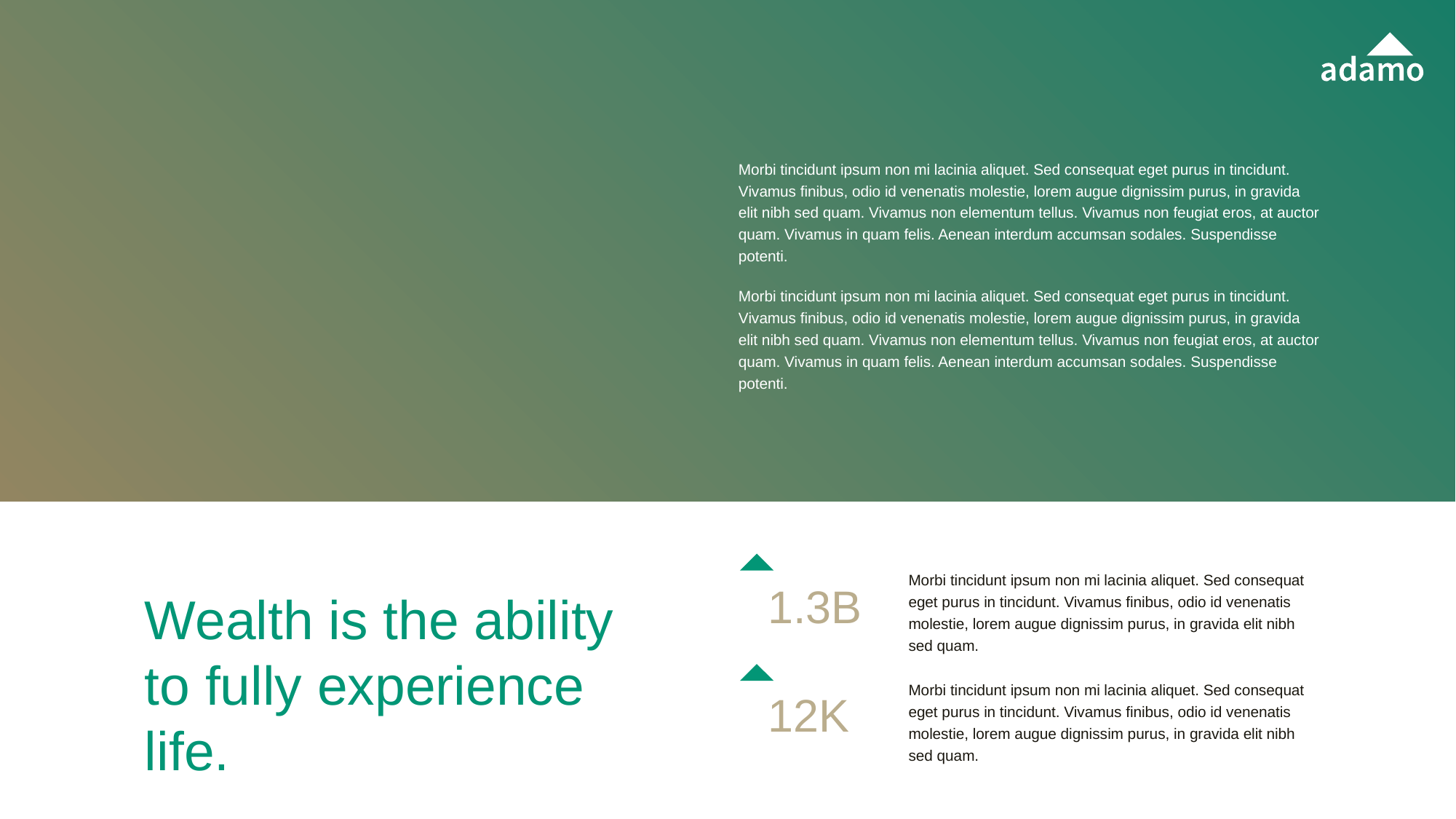

Morbi tincidunt ipsum non mi lacinia aliquet. Sed consequat eget purus in tincidunt. Vivamus finibus, odio id venenatis molestie, lorem augue dignissim purus, in gravida elit nibh sed quam. Vivamus non elementum tellus. Vivamus non feugiat eros, at auctor quam. Vivamus in quam felis. Aenean interdum accumsan sodales. Suspendisse potenti.
Morbi tincidunt ipsum non mi lacinia aliquet. Sed consequat eget purus in tincidunt. Vivamus finibus, odio id venenatis molestie, lorem augue dignissim purus, in gravida elit nibh sed quam. Vivamus non elementum tellus. Vivamus non feugiat eros, at auctor quam. Vivamus in quam felis. Aenean interdum accumsan sodales. Suspendisse potenti.

1.3B
Morbi tincidunt ipsum non mi lacinia aliquet. Sed consequat eget purus in tincidunt. Vivamus finibus, odio id venenatis molestie, lorem augue dignissim purus, in gravida elit nibh sed quam.
# Wealth is the ability to fully experience life.

12K
Morbi tincidunt ipsum non mi lacinia aliquet. Sed consequat eget purus in tincidunt. Vivamus finibus, odio id venenatis molestie, lorem augue dignissim purus, in gravida elit nibh sed quam.